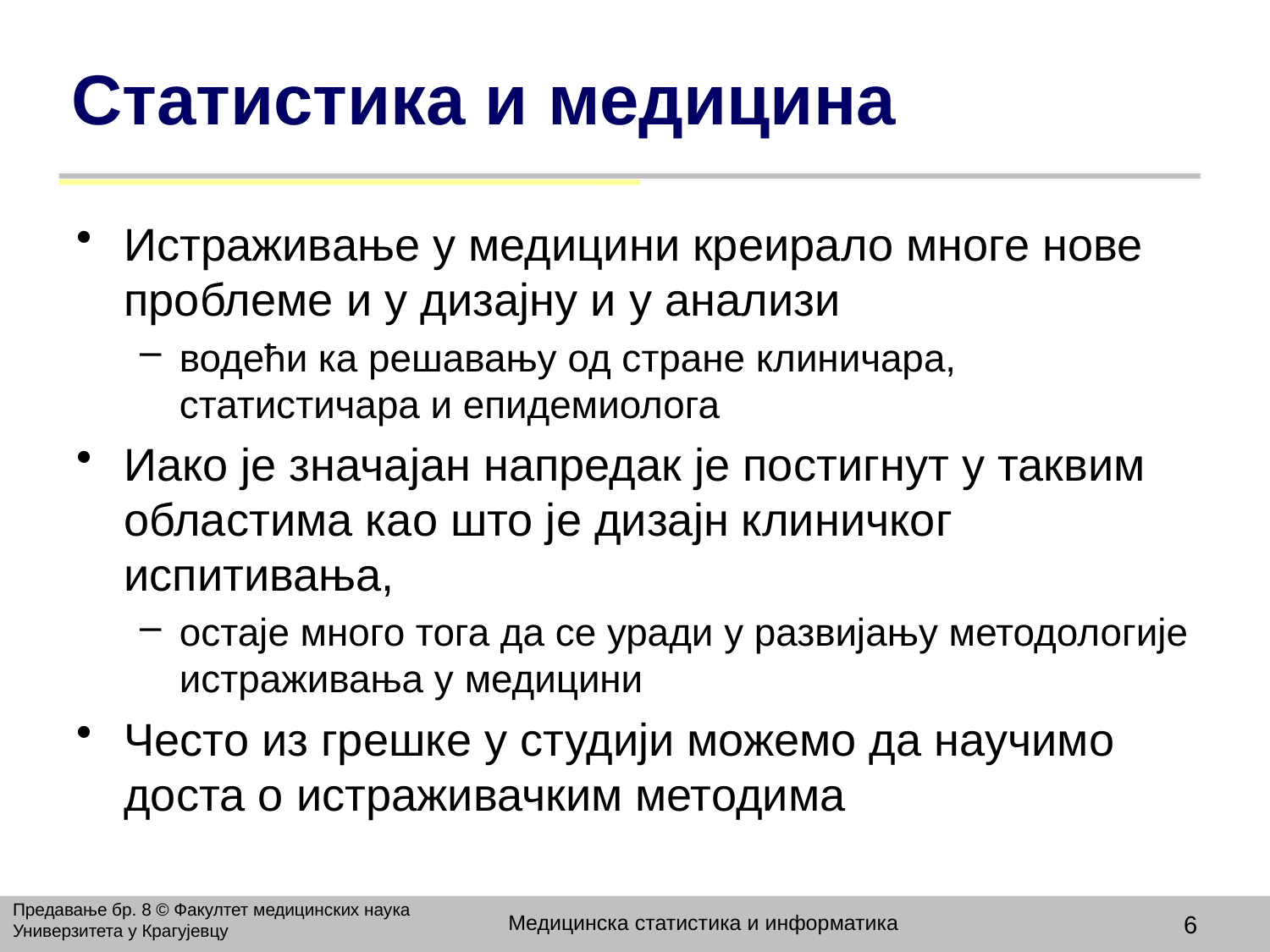

# Статистика и медицина
Истраживање у медицини креирало многе нове проблеме и у дизајну и у анализи
водећи ка решавању од стране клиничара, статистичара и епидемиолога
Иако је значајан напредак је постигнут у таквим областима као што је дизајн клиничког испитивања,
остаје много тога да се уради у развијању методологије истраживања у медицини
Често из грешке у студији можемо да научимо доста о истраживачким методима
Предавање бр. 8 © Факултет медицинских наука Универзитета у Крагујевцу
Медицинска статистика и информатика
6